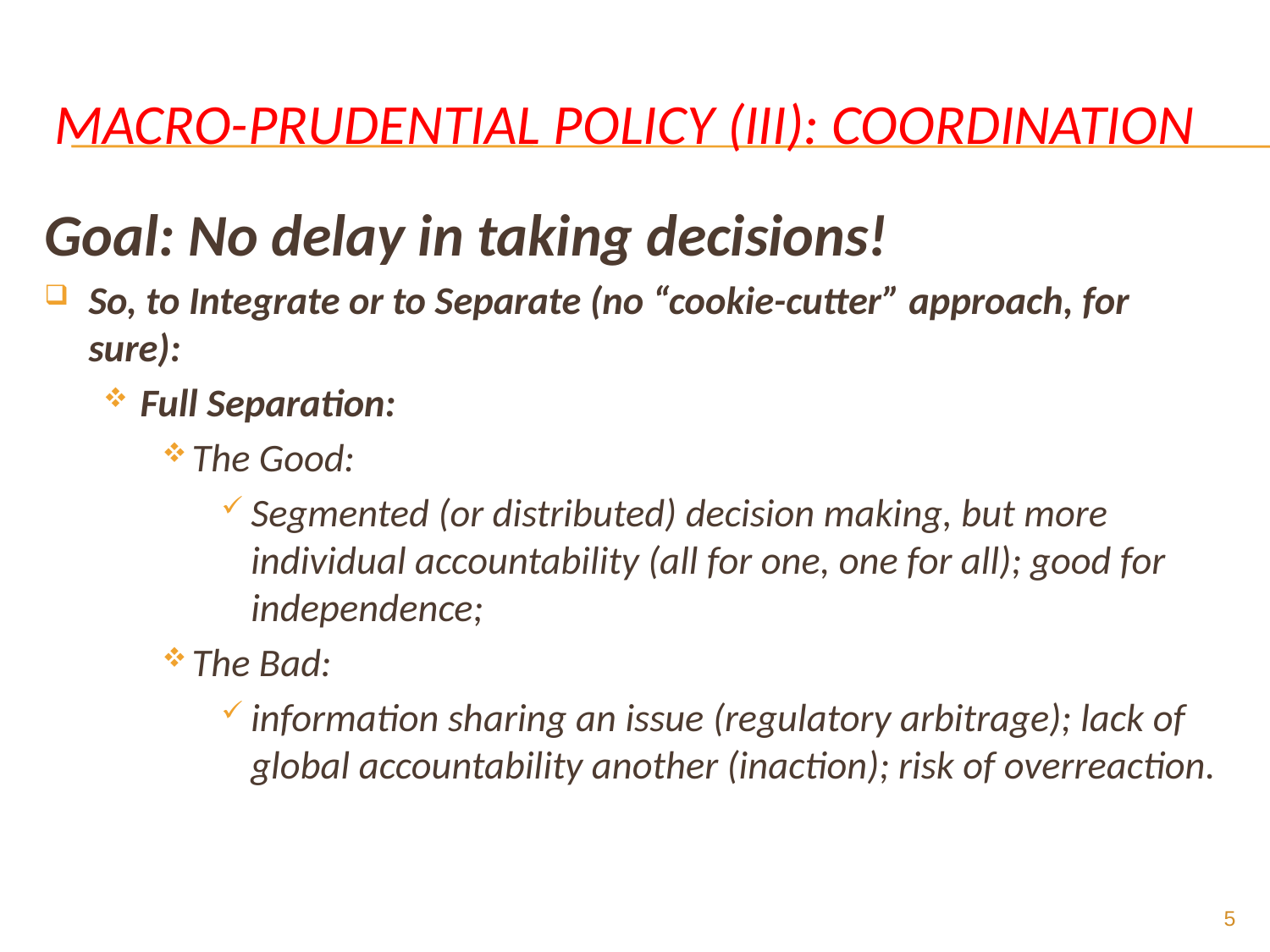

# macro-prudential policy (III): Coordination
Goal: No delay in taking decisions!
So, to Integrate or to Separate (no “cookie-cutter” approach, for sure):
Full Separation:
The Good:
Segmented (or distributed) decision making, but more individual accountability (all for one, one for all); good for independence;
The Bad:
information sharing an issue (regulatory arbitrage); lack of global accountability another (inaction); risk of overreaction.

5